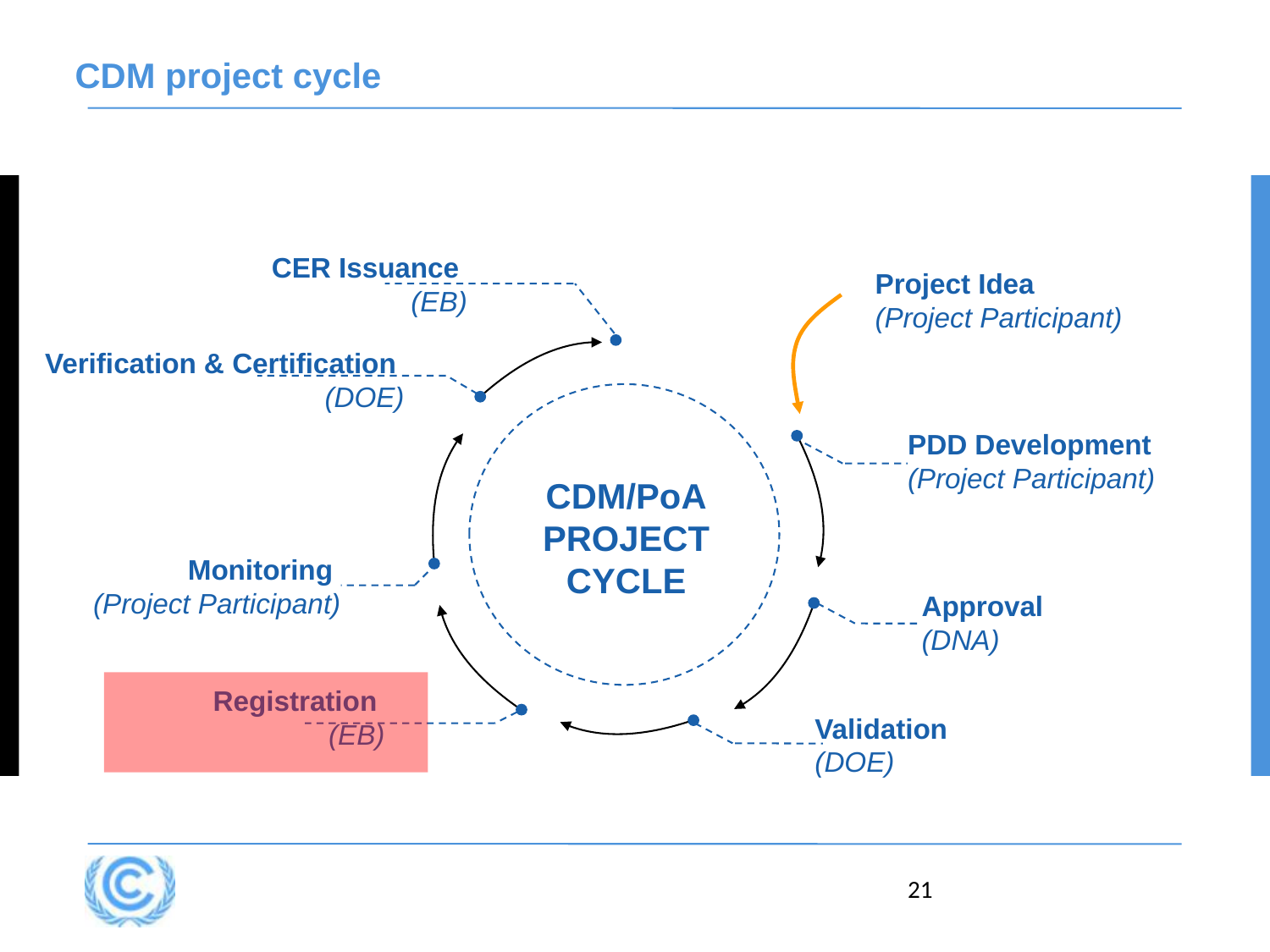

# CDM project cycle

CER Issuance
(EB)

CDM/PoA
PROJECT
CYCLE
PDD Development
(Project Participant)

Monitoring
(Project Participant)

Approval
(DNA)

Registration
(EB)

Validation
(DOE)

Verification & Certification
(DOE)

Project Idea
(Project Participant)

21